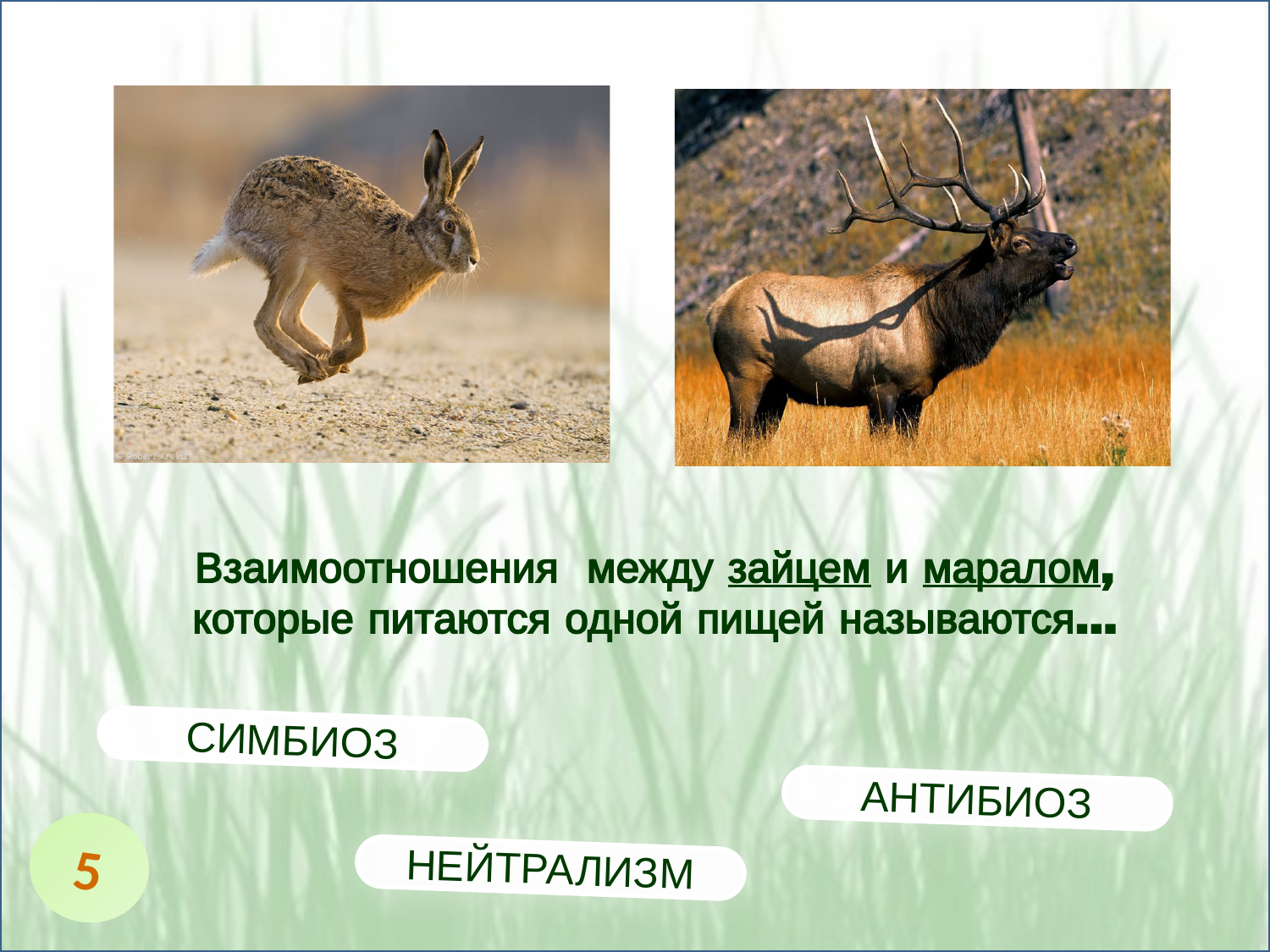

Взаимоотношения  между зайцем и маралом, которые питаются одной пищей называются…
СИМБИОЗ
АНТИБИОЗ
5
НЕЙТРАЛИЗМ